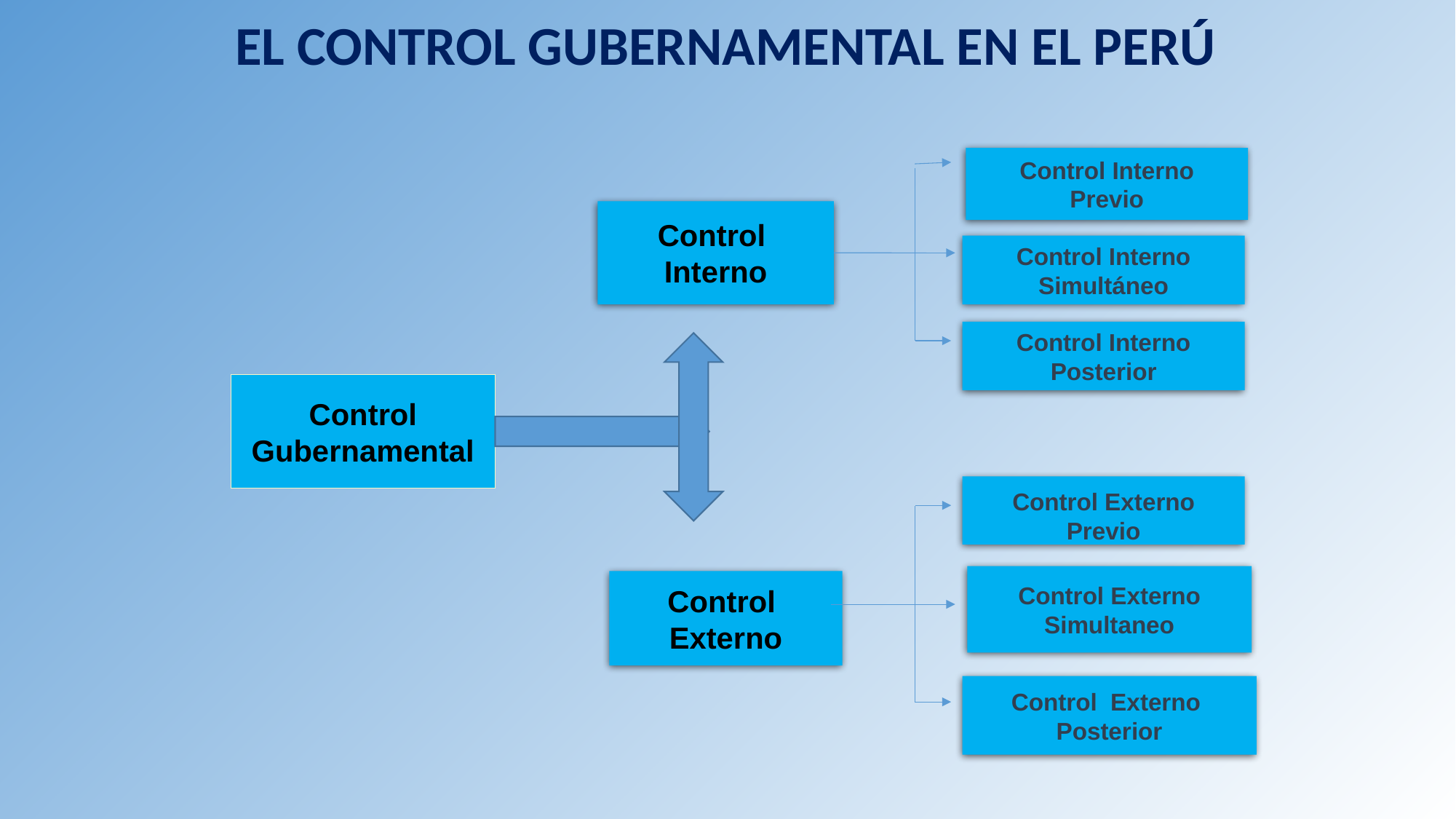

EL CONTROL GUBERNAMENTAL EN EL PERÚ
Control Interno
Previo
Control
Interno
Control
Gubernamental
Control
Externo
Control Interno
Simultáneo
Control Interno
Posterior

Control Externo
Previo

Control Externo
Simultaneo
Control  Externo
Posterior